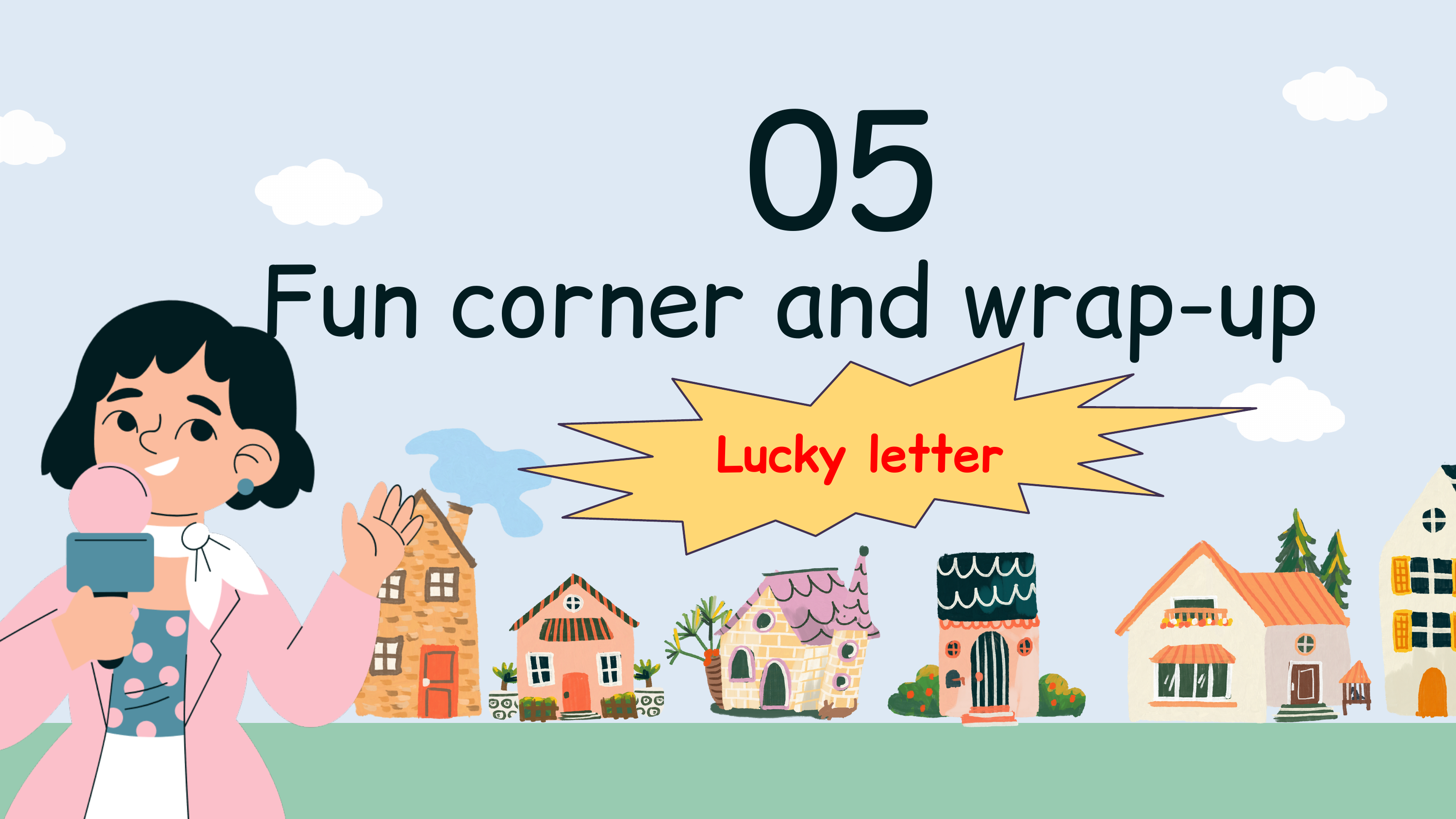

05

Fun corner and wrap-up

Lucky letter